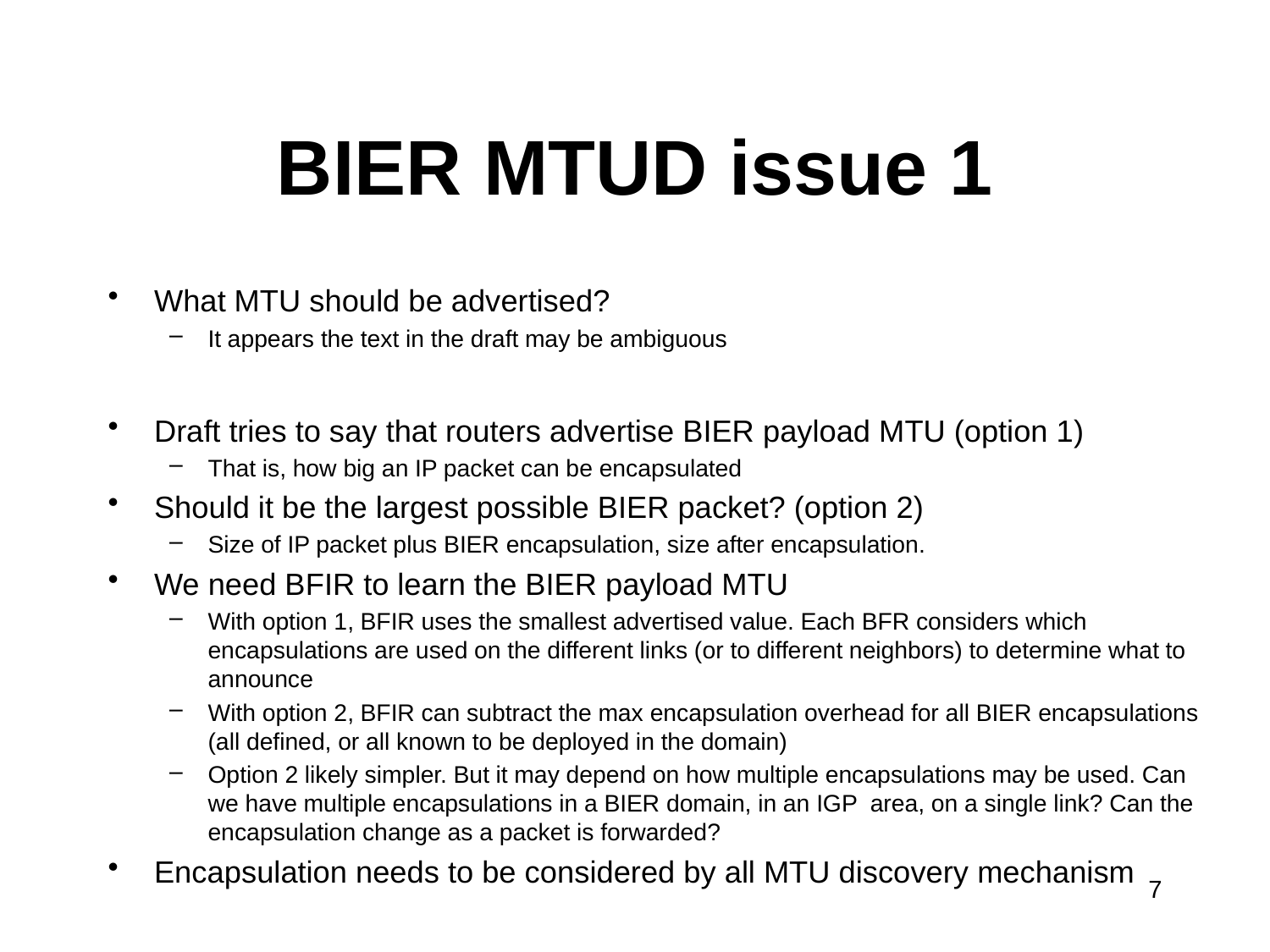

# BIER MTUD issue 1
What MTU should be advertised?
It appears the text in the draft may be ambiguous

Draft tries to say that routers advertise BIER payload MTU (option 1)
That is, how big an IP packet can be encapsulated
Should it be the largest possible BIER packet? (option 2)
Size of IP packet plus BIER encapsulation, size after encapsulation.
We need BFIR to learn the BIER payload MTU
With option 1, BFIR uses the smallest advertised value. Each BFR considers which encapsulations are used on the different links (or to different neighbors) to determine what to announce
With option 2, BFIR can subtract the max encapsulation overhead for all BIER encapsulations (all defined, or all known to be deployed in the domain)
Option 2 likely simpler. But it may depend on how multiple encapsulations may be used. Can we have multiple encapsulations in a BIER domain, in an IGP  area, on a single link? Can the encapsulation change as a packet is forwarded?
Encapsulation needs to be considered by all MTU discovery mechanism

7